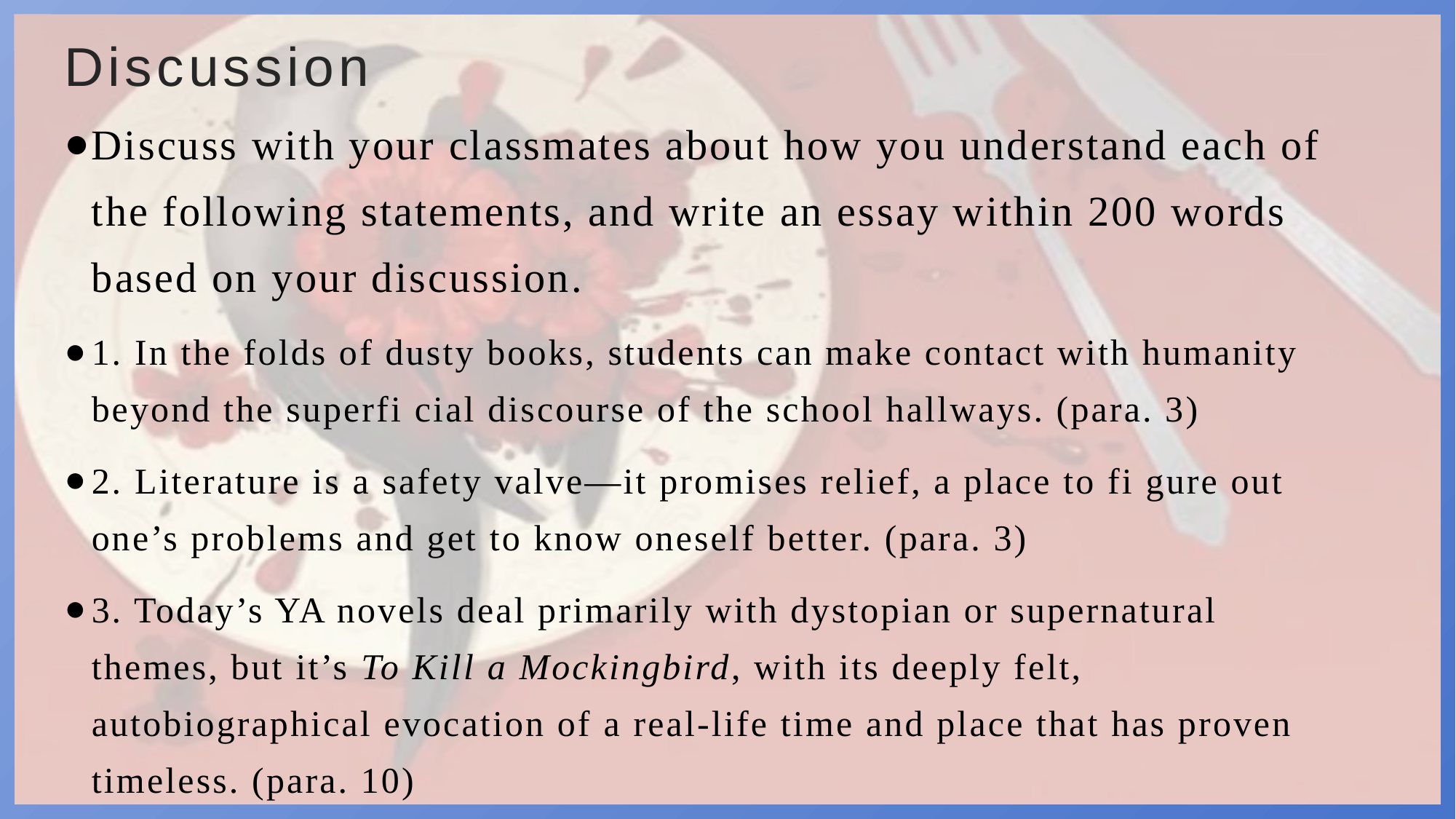

# Discussion
Discuss with your classmates about how you understand each of the following statements, and write an essay within 200 words based on your discussion.
1. In the folds of dusty books, students can make contact with humanity beyond the superfi cial discourse of the school hallways. (para. 3)
2. Literature is a safety valve—it promises relief, a place to fi gure out one’s problems and get to know oneself better. (para. 3)
3. Today’s YA novels deal primarily with dystopian or supernatural themes, but it’s To Kill a Mockingbird, with its deeply felt, autobiographical evocation of a real-life time and place that has proven timeless. (para. 10)